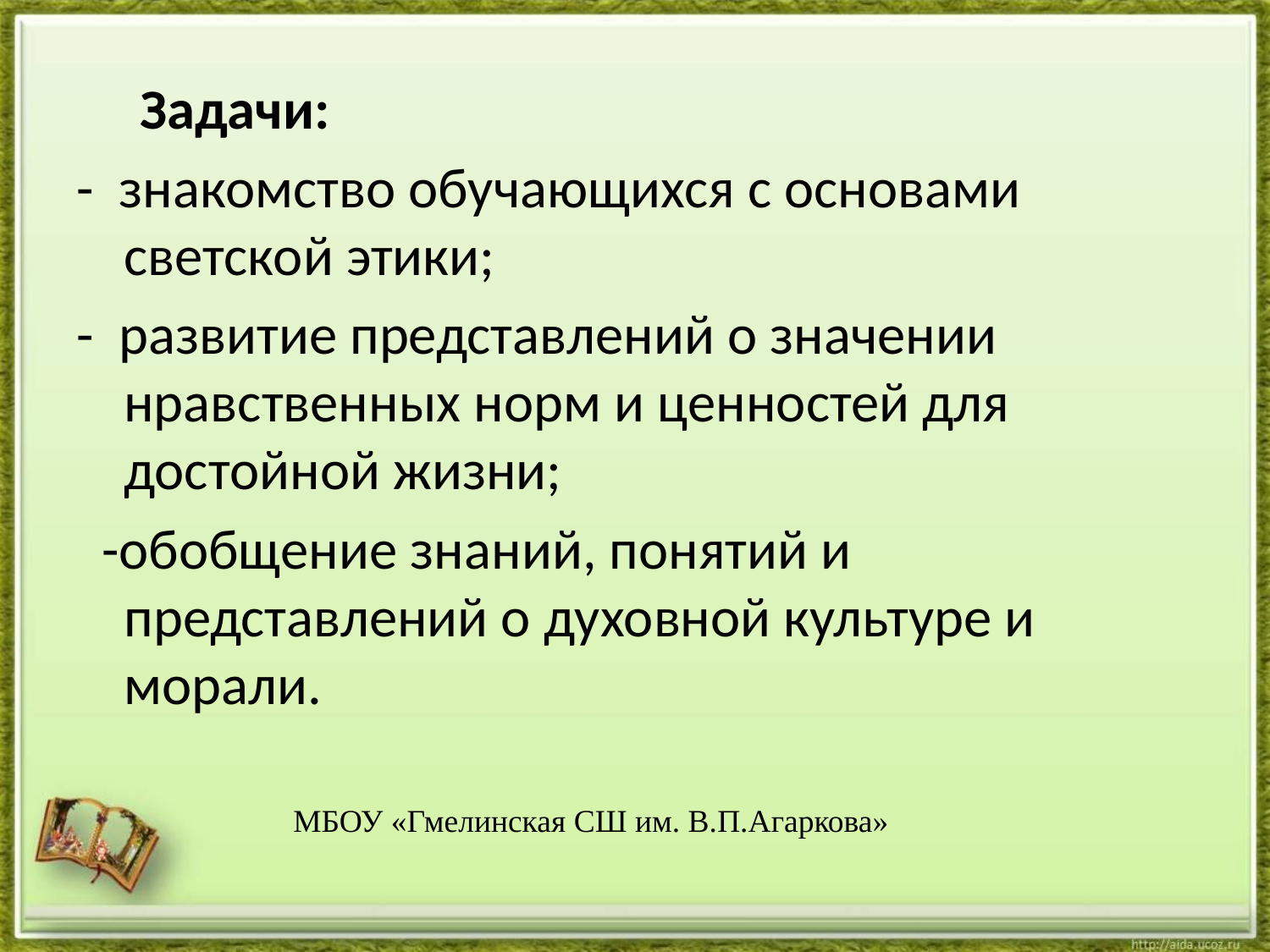

Задачи:
-  знакомство обучающихся с основами светской этики;
-  развитие представлений о значении нравственных норм и ценностей для достойной жизни;
  -обобщение знаний, понятий и представлений о духовной культуре и морали.

                           МБОУ «Гмелинская СШ им. В.П.Агаркова»